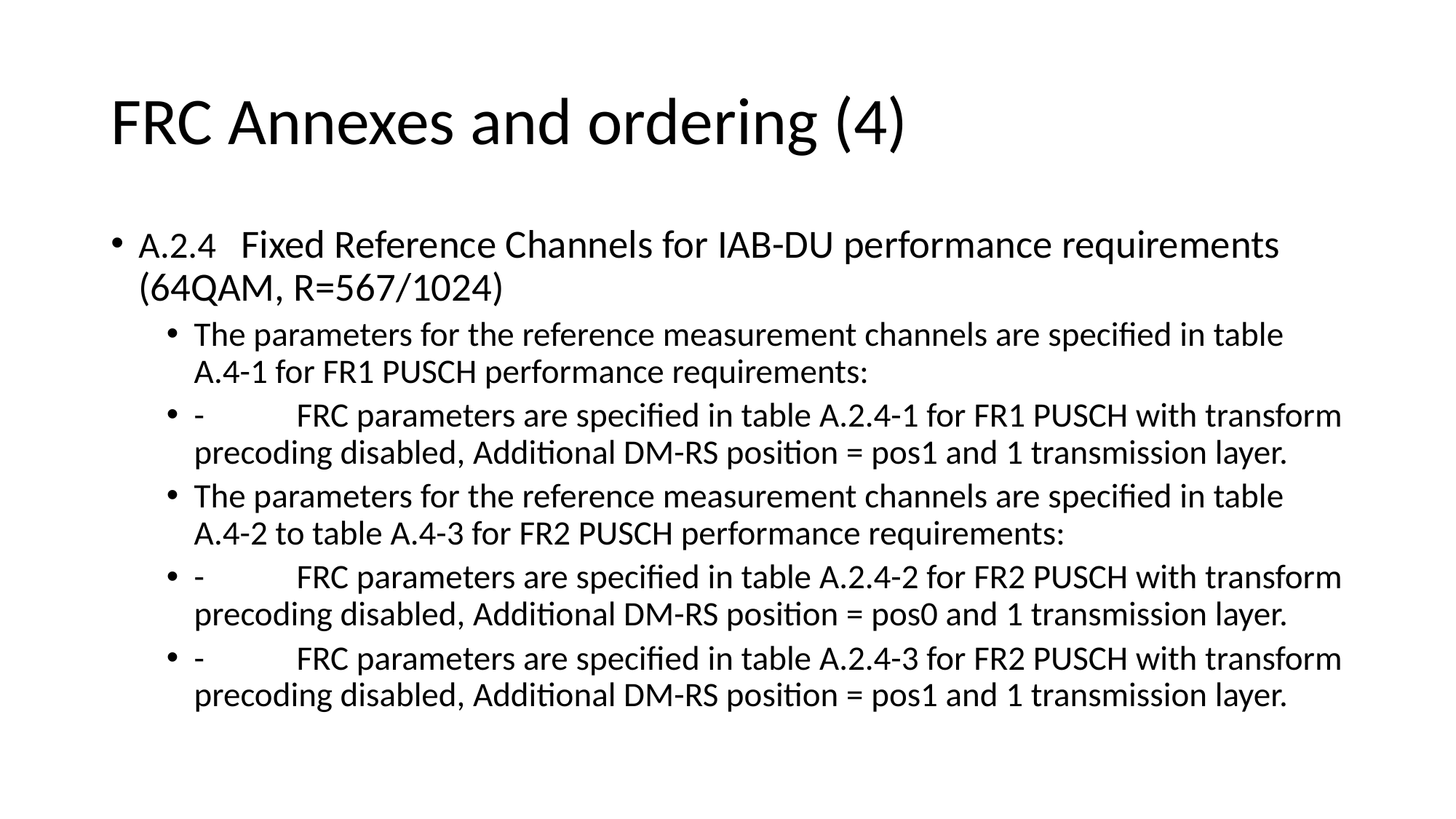

# FRC Annexes and ordering (4)
A.2.4	Fixed Reference Channels for IAB-DU performance requirements (64QAM, R=567/1024)
The parameters for the reference measurement channels are specified in table A.4-1 for FR1 PUSCH performance requirements:
-	FRC parameters are specified in table A.2.4-1 for FR1 PUSCH with transform precoding disabled, Additional DM-RS position = pos1 and 1 transmission layer.
The parameters for the reference measurement channels are specified in table A.4-2 to table A.4-3 for FR2 PUSCH performance requirements:
-	FRC parameters are specified in table A.2.4-2 for FR2 PUSCH with transform precoding disabled, Additional DM-RS position = pos0 and 1 transmission layer.
-	FRC parameters are specified in table A.2.4-3 for FR2 PUSCH with transform precoding disabled, Additional DM-RS position = pos1 and 1 transmission layer.